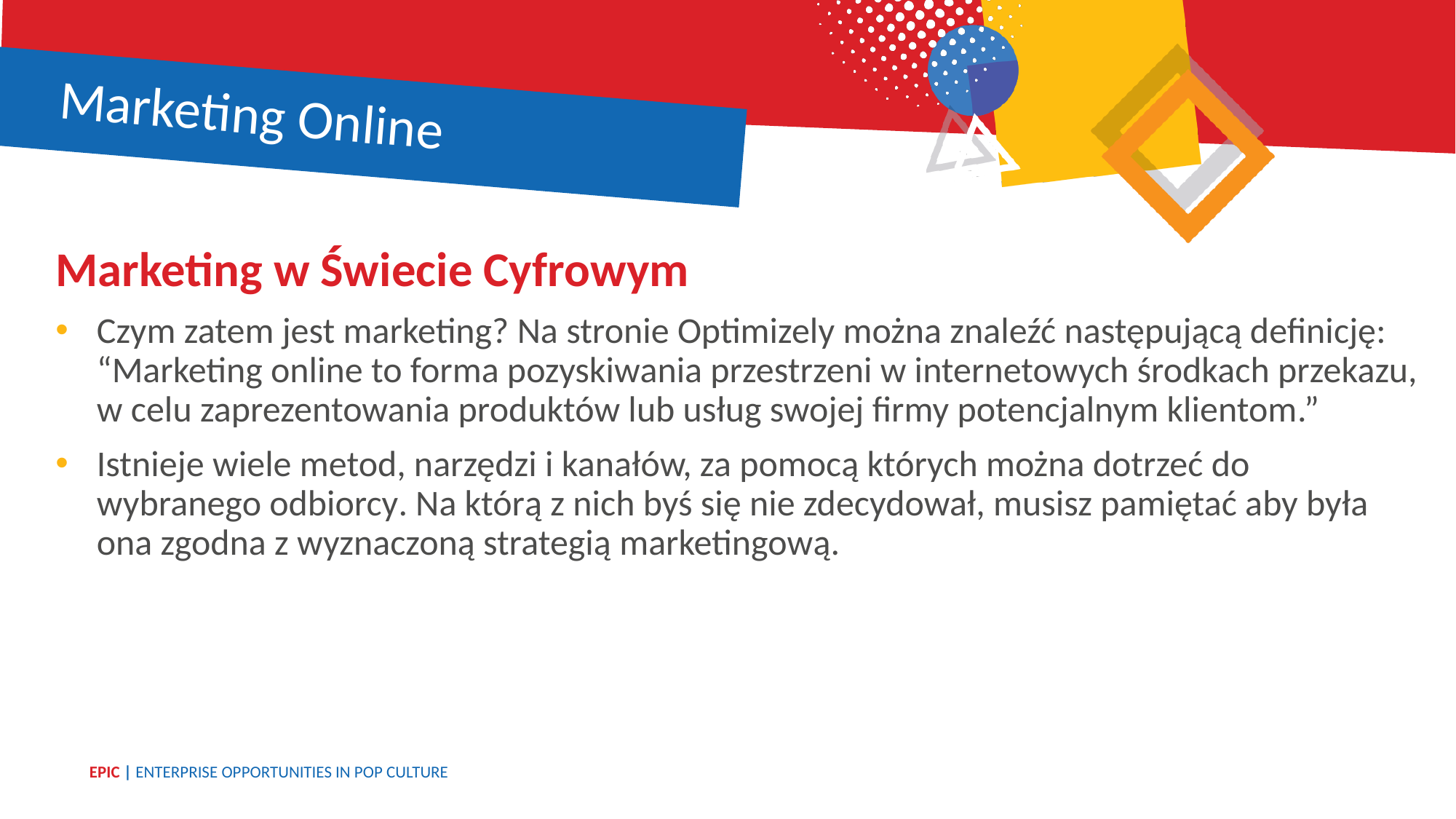

Marketing Online

Marketing w Świecie Cyfrowym
Czym zatem jest marketing? Na stronie Optimizely można znaleźć następującą definicję: “Marketing online to forma pozyskiwania przestrzeni w internetowych środkach przekazu, w celu zaprezentowania produktów lub usług swojej firmy potencjalnym klientom.”
Istnieje wiele metod, narzędzi i kanałów, za pomocą których można dotrzeć do wybranego odbiorcy. Na którą z nich byś się nie zdecydował, musisz pamiętać aby była ona zgodna z wyznaczoną strategią marketingową.